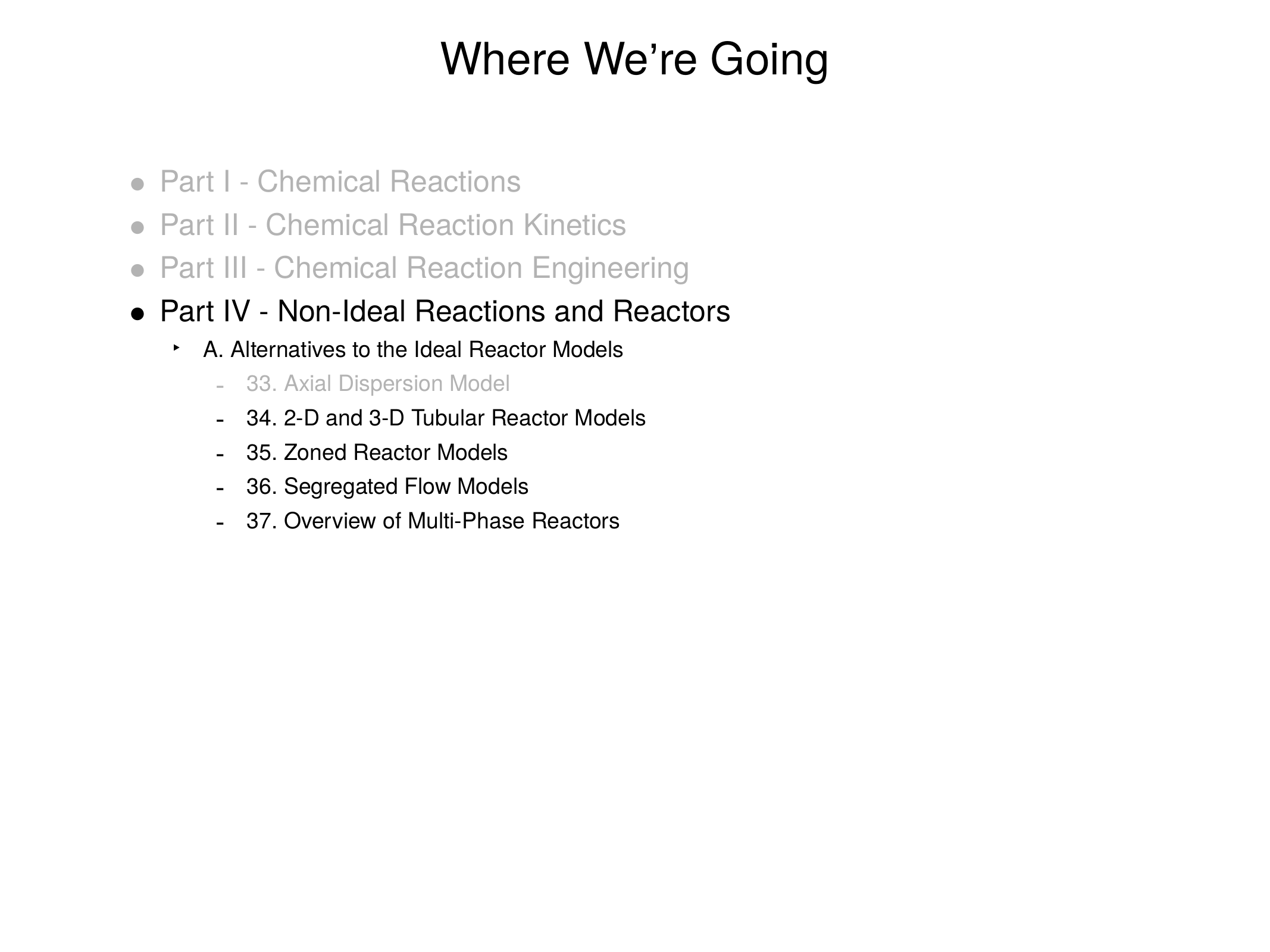

# Where We’re Going
Part I - Chemical Reactions
Part II - Chemical Reaction Kinetics
Part III - Chemical Reaction Engineering
Part IV - Non-Ideal Reactions and Reactors
A. Alternatives to the Ideal Reactor Models
33. Axial Dispersion Model
34. 2-D and 3-D Tubular Reactor Models
35. Zoned Reactor Models
36. Segregated Flow Models
37. Overview of Multi-Phase Reactors